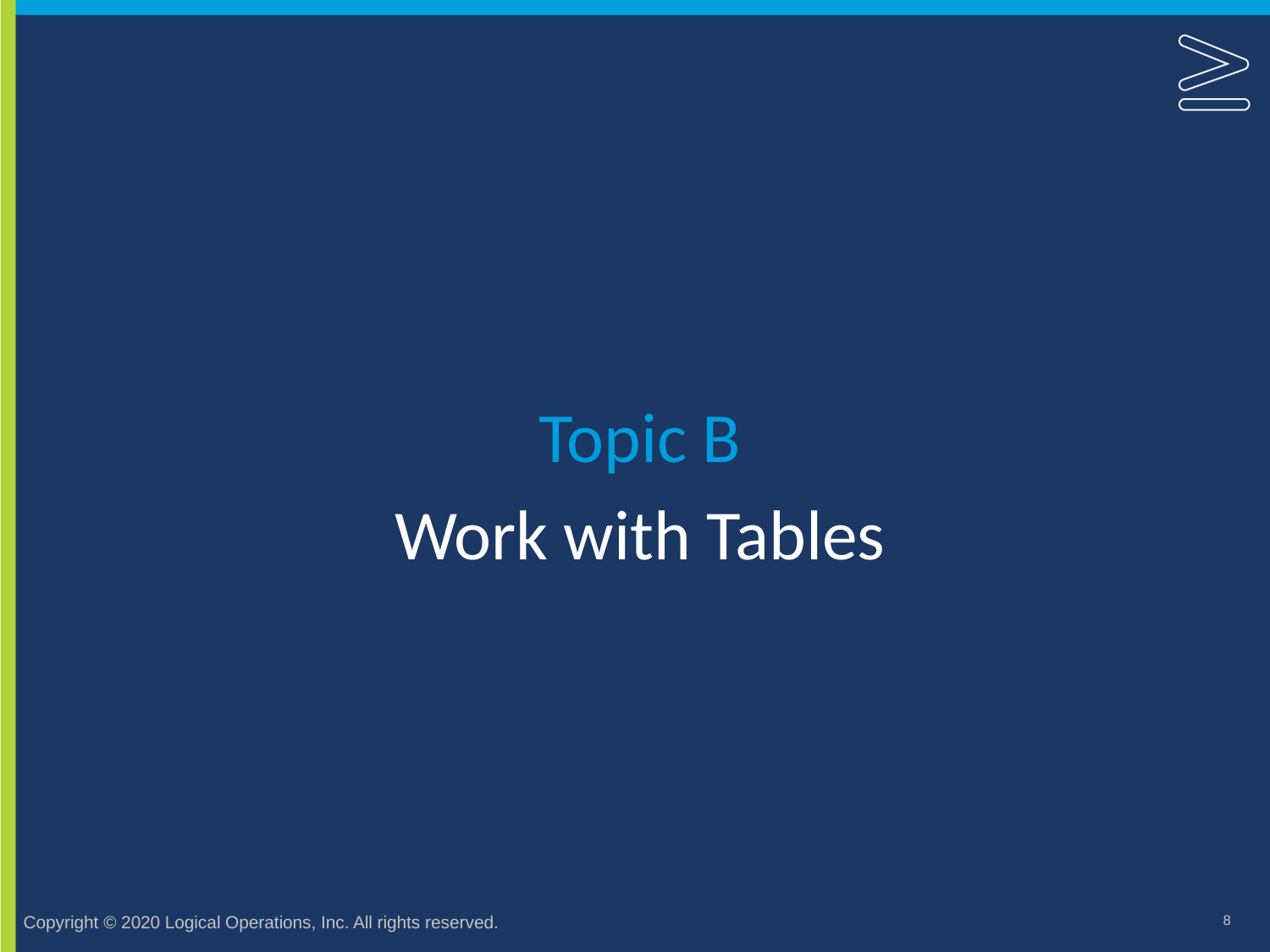

Topic B
# Work with Tables
8